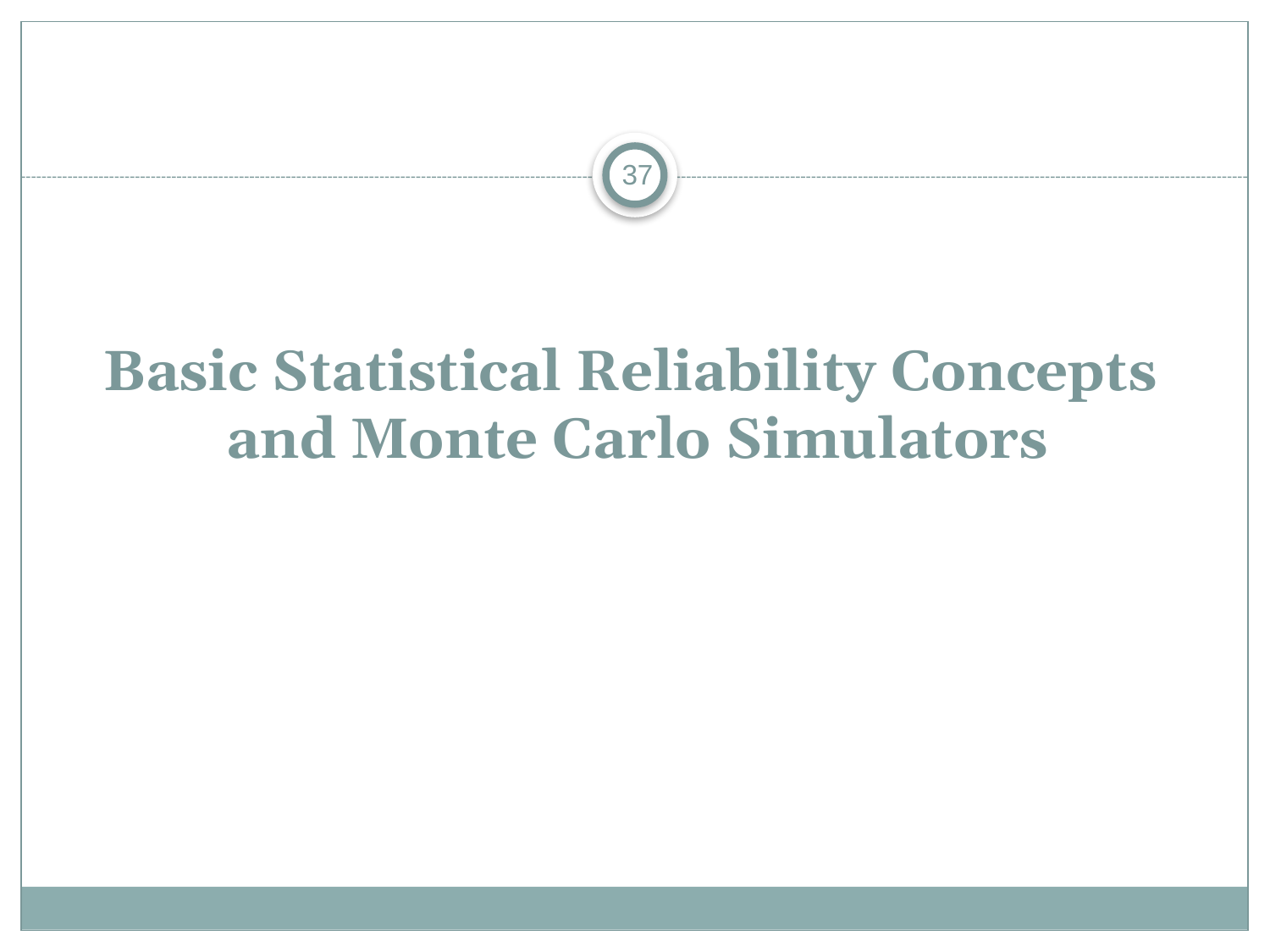

37
# Basic Statistical Reliability Concepts and Monte Carlo Simulators